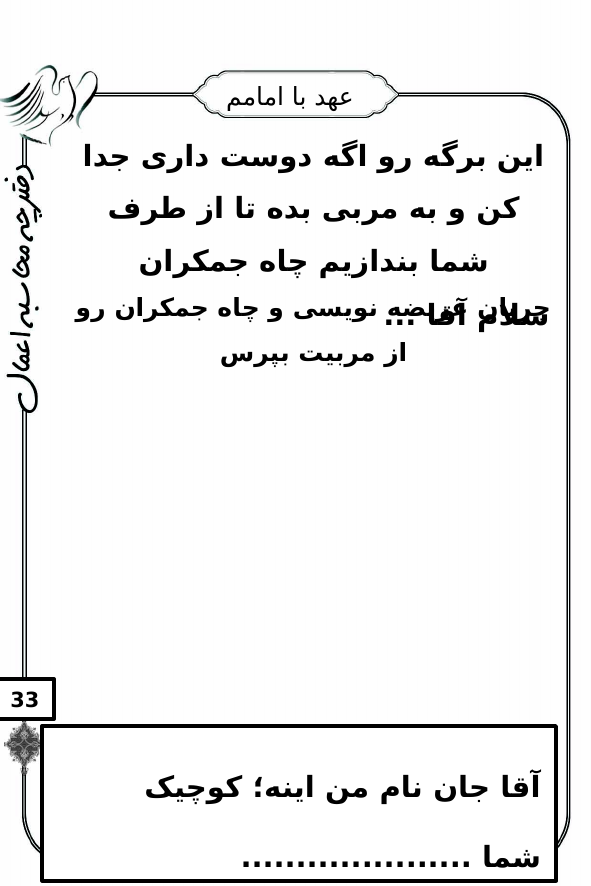

# عهد با امامم
این برگه رو اگه دوست داری جدا کن و به مربی بده تا از طرف شما بندازیم چاه جمکران
جریان عریضه نویسی و چاه جمکران رو از مربیت بپرس

سلام آقا ...

33
آقا جان نام من اینه؛ کوچیک شما .....................